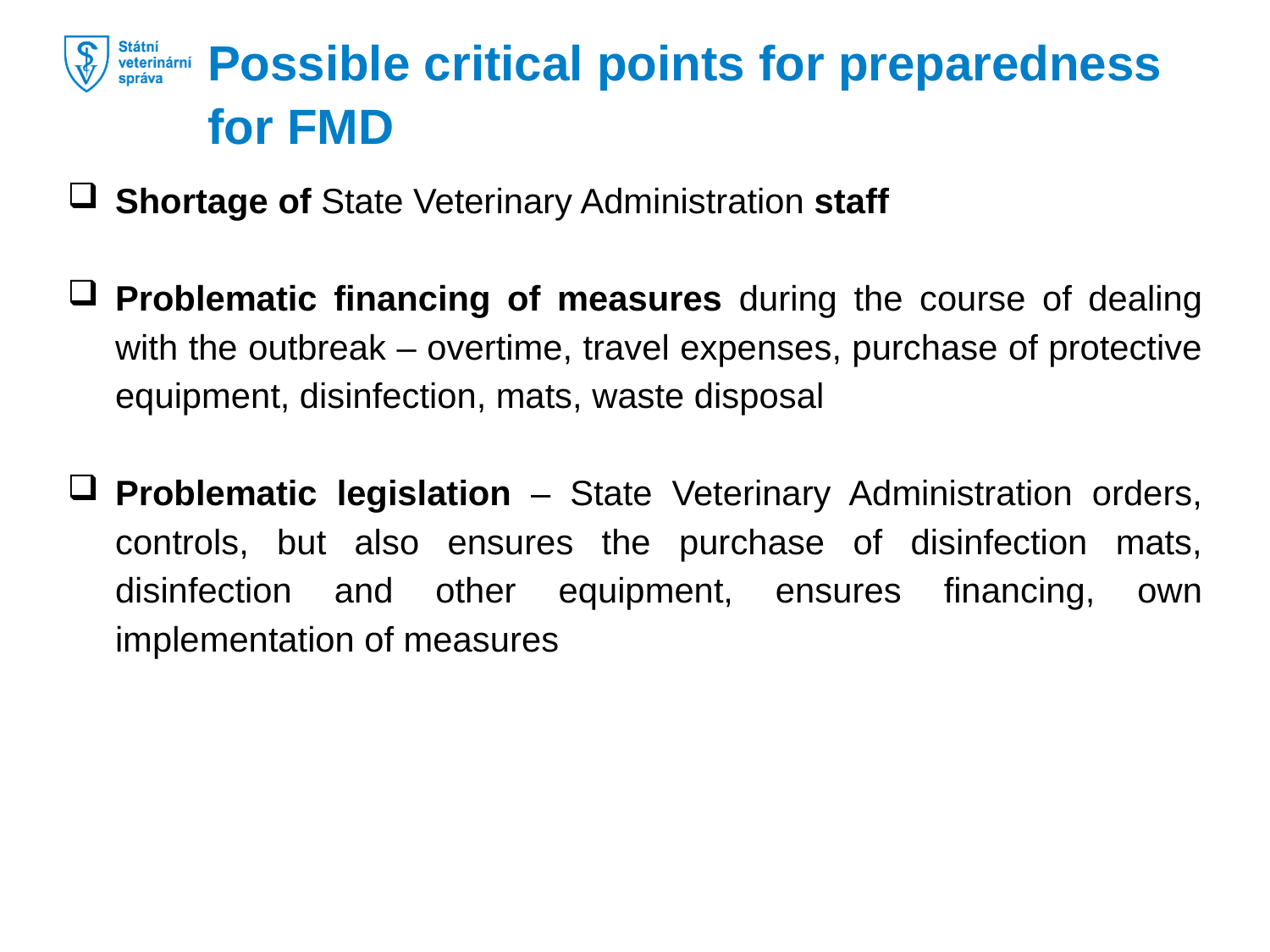

Possible critical points for preparedness for FMD
Shortage of State Veterinary Administration staff

Problematic financing of measures during the course of dealing with the outbreak – overtime, travel expenses, purchase of protective equipment, disinfection, mats, waste disposal

Problematic legislation – State Veterinary Administration orders, controls, but also ensures the purchase of disinfection mats, disinfection and other equipment, ensures financing, own implementation of measures